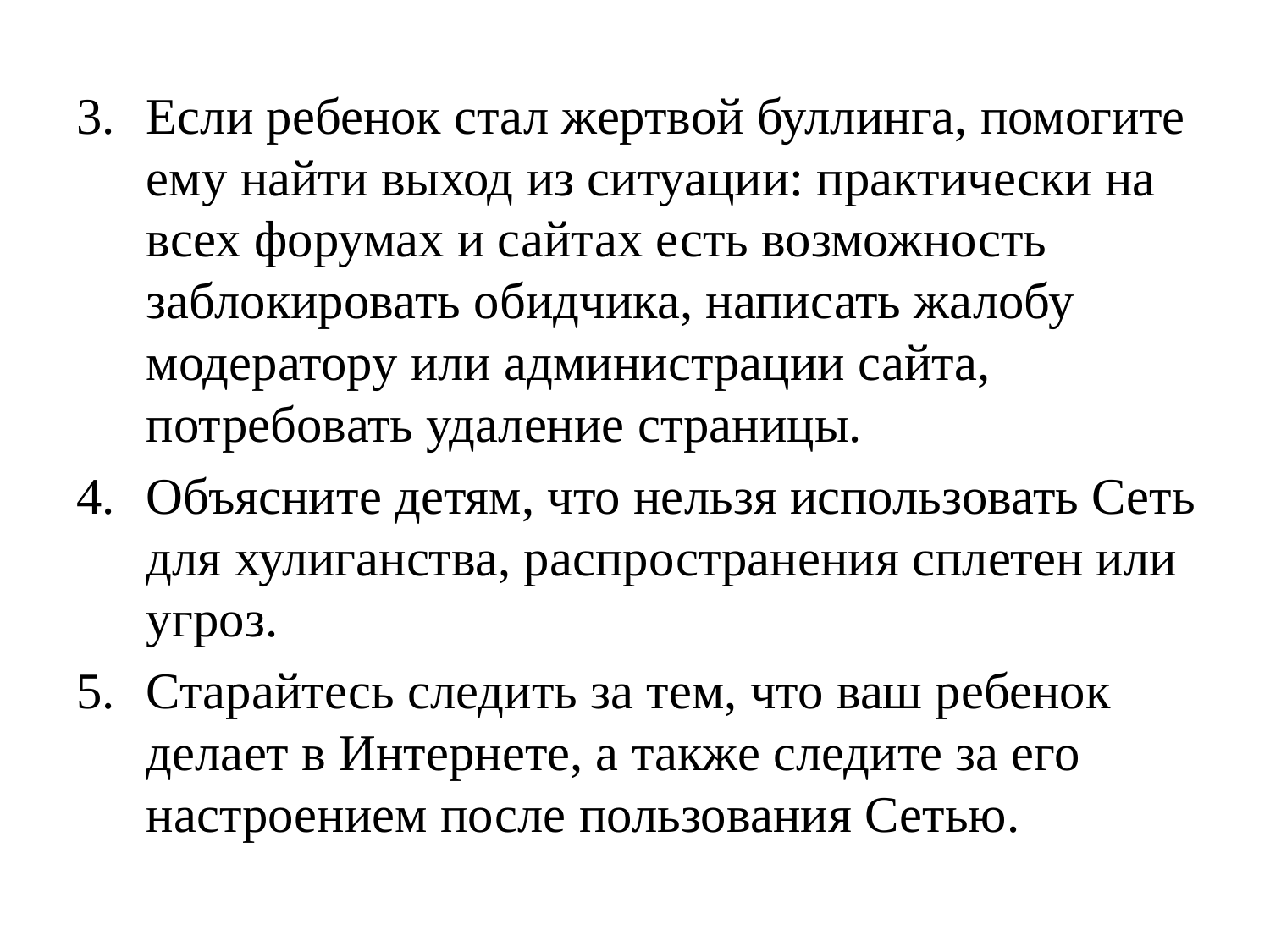

Если ребенок стал жертвой буллинга, помогите ему найти выход из ситуации: практически на всех форумах и сайтах есть возможность заблокировать обидчика, написать жалобу модератору или администрации сайта, потребовать удаление страницы.
Объясните детям, что нельзя использовать Сеть для хулиганства, распространения сплетен или угроз.
Старайтесь следить за тем, что ваш ребенок делает в Интернете, а также следите за его настроением после пользования Сетью.